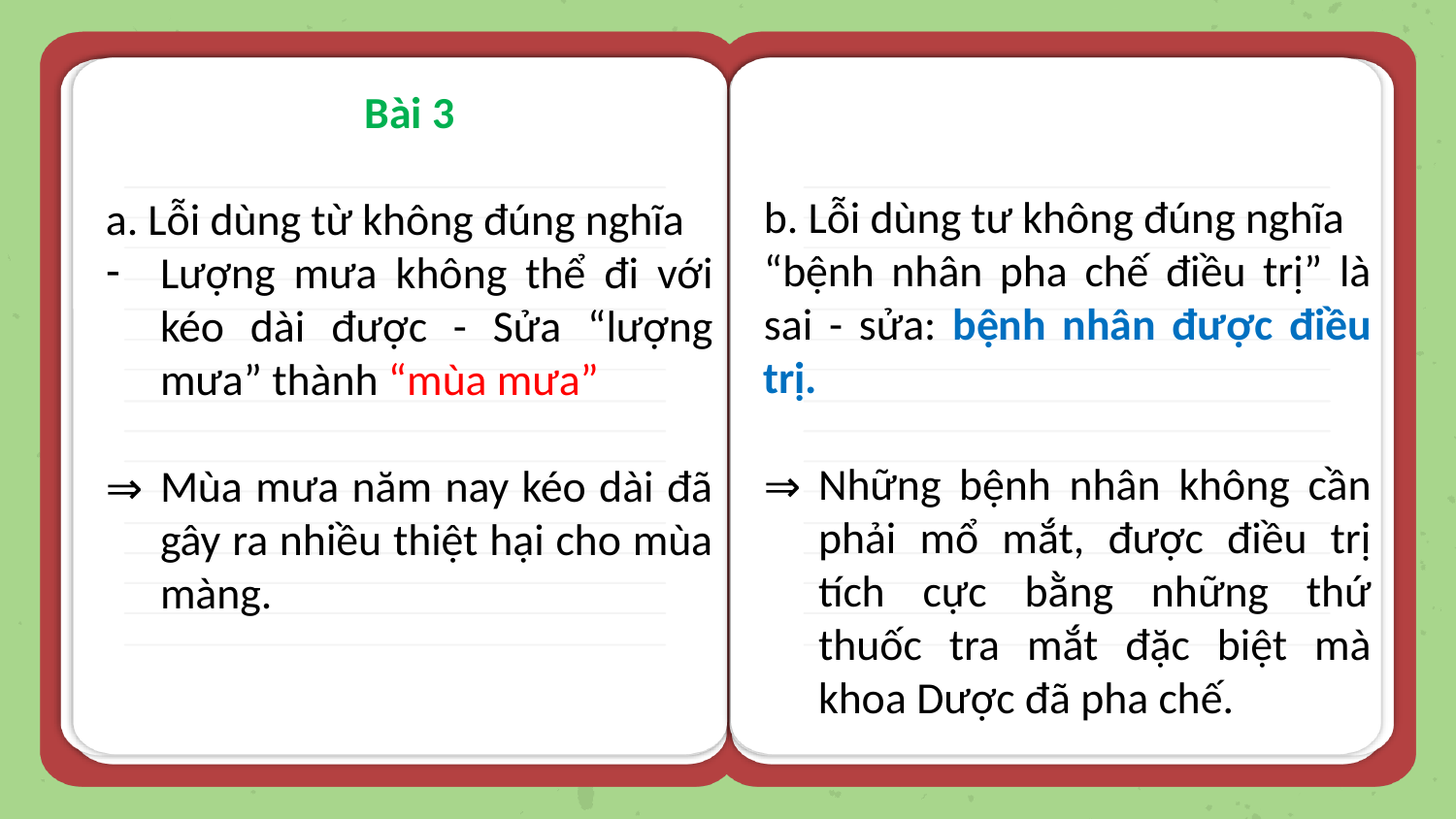

Bài 3

a. Lỗi dùng từ không đúng nghĩa
Lượng mưa không thể đi với kéo dài được - Sửa “lượng mưa” thành “mùa mưa”

Mùa mưa năm nay kéo dài đã gây ra nhiều thiệt hại cho mùa màng.

b. Lỗi dùng tư không đúng nghĩa
“bệnh nhân pha chế điều trị” là sai - sửa: bệnh nhân được điều trị.

Những bệnh nhân không cần phải mổ mắt, được điều trị tích cực bằng những thứ thuốc tra mắt đặc biệt mà khoa Dược đã pha chế.